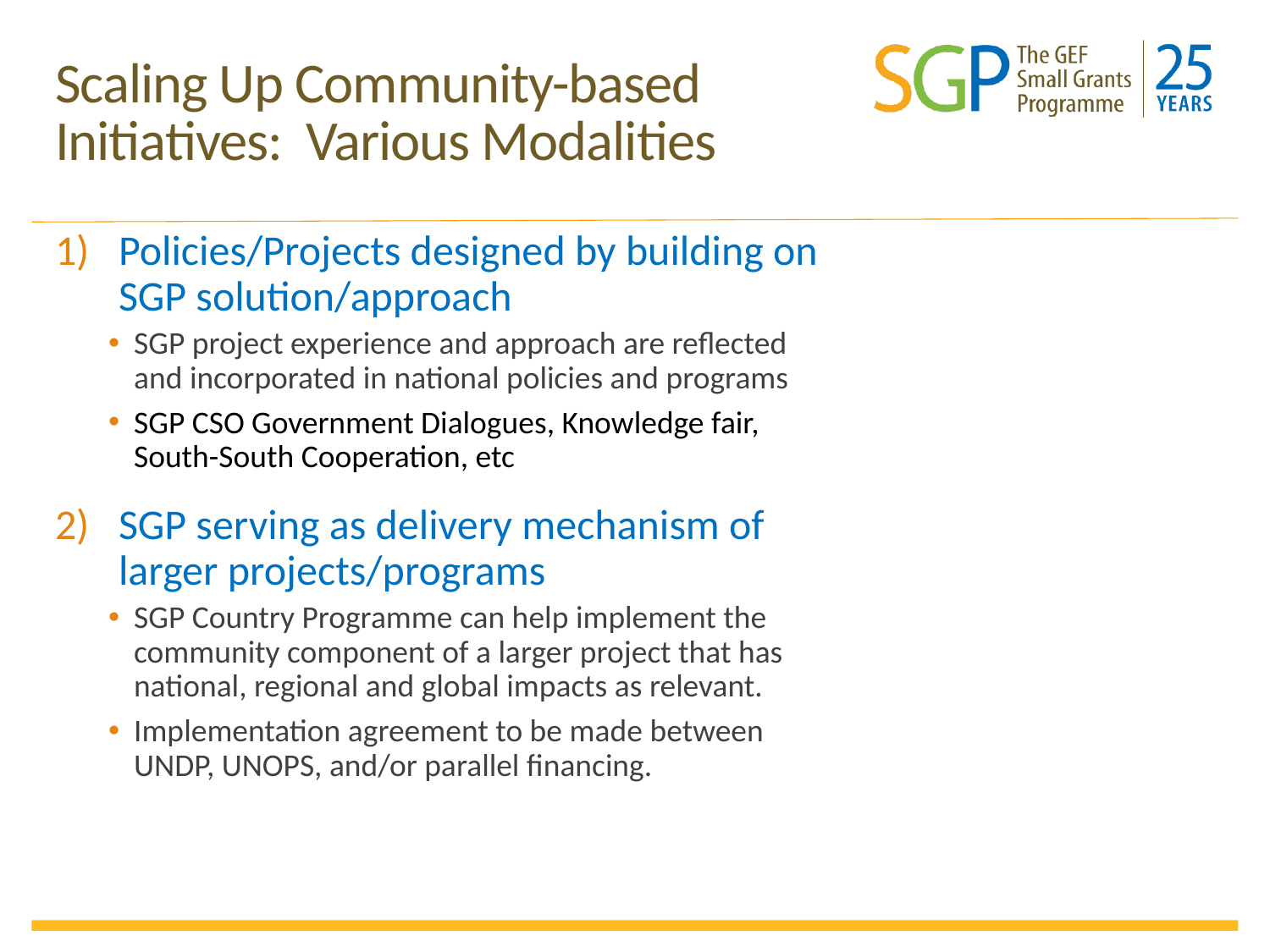

# Scaling Up Community-based  Initiatives:  Various Modalities
Policies/Projects designed by building on SGP solution/approach
SGP project experience and approach are reflected and incorporated in national policies and programs
SGP CSO Government Dialogues, Knowledge fair, South-South Cooperation, etc
SGP serving as delivery mechanism of larger projects/programs
SGP Country Programme can help implement the community component of a larger project that has national, regional and global impacts as relevant.
Implementation agreement to be made between UNDP, UNOPS, and/or parallel financing.